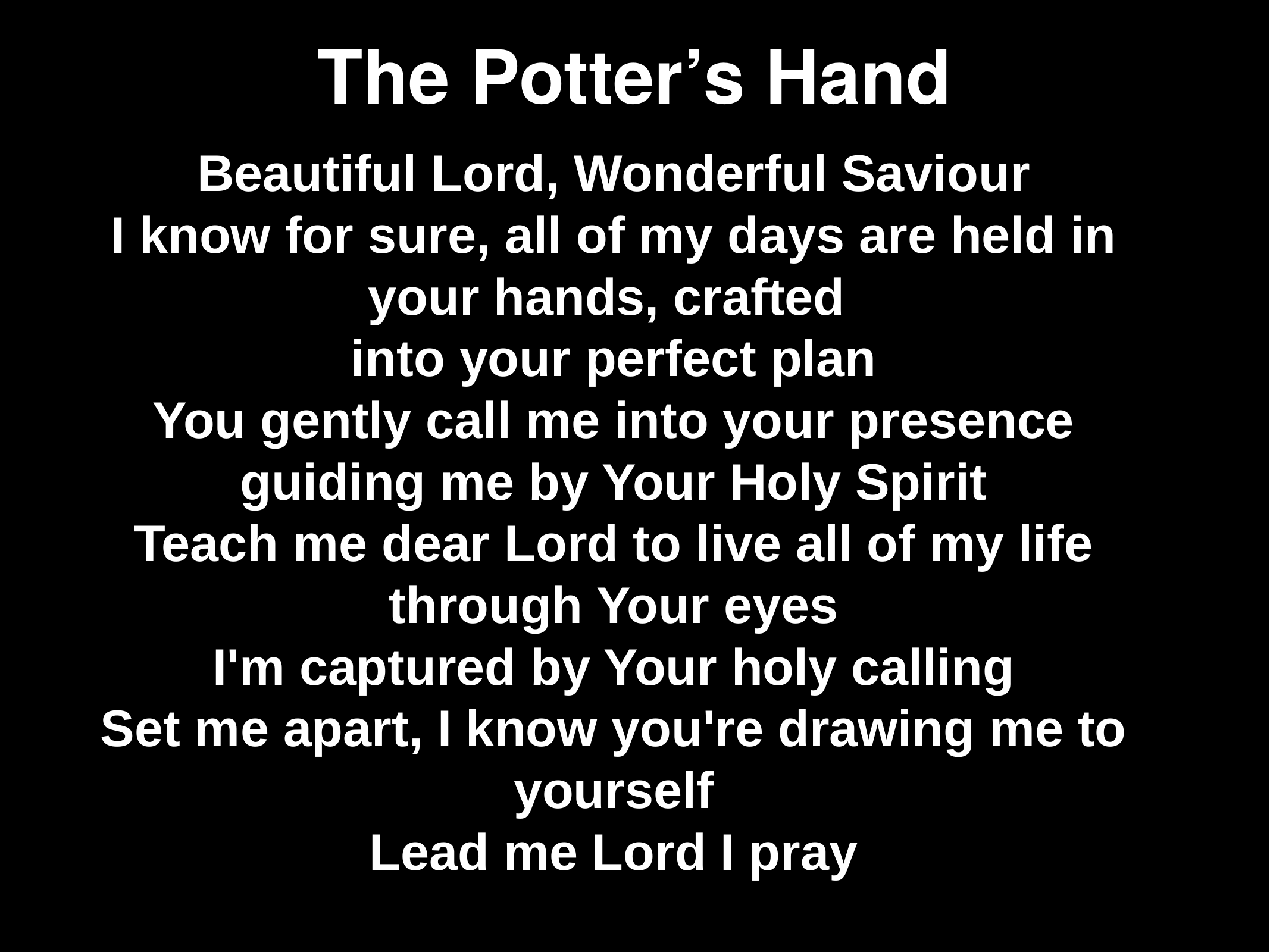

# The Potter’s Hand
Beautiful Lord, Wonderful Saviour
I know for sure, all of my days are held in your hands, crafted
into your perfect plan
You gently call me into your presence guiding me by Your Holy Spirit
Teach me dear Lord to live all of my life through Your eyes
I'm captured by Your holy calling
Set me apart, I know you're drawing me to yourself
Lead me Lord I pray